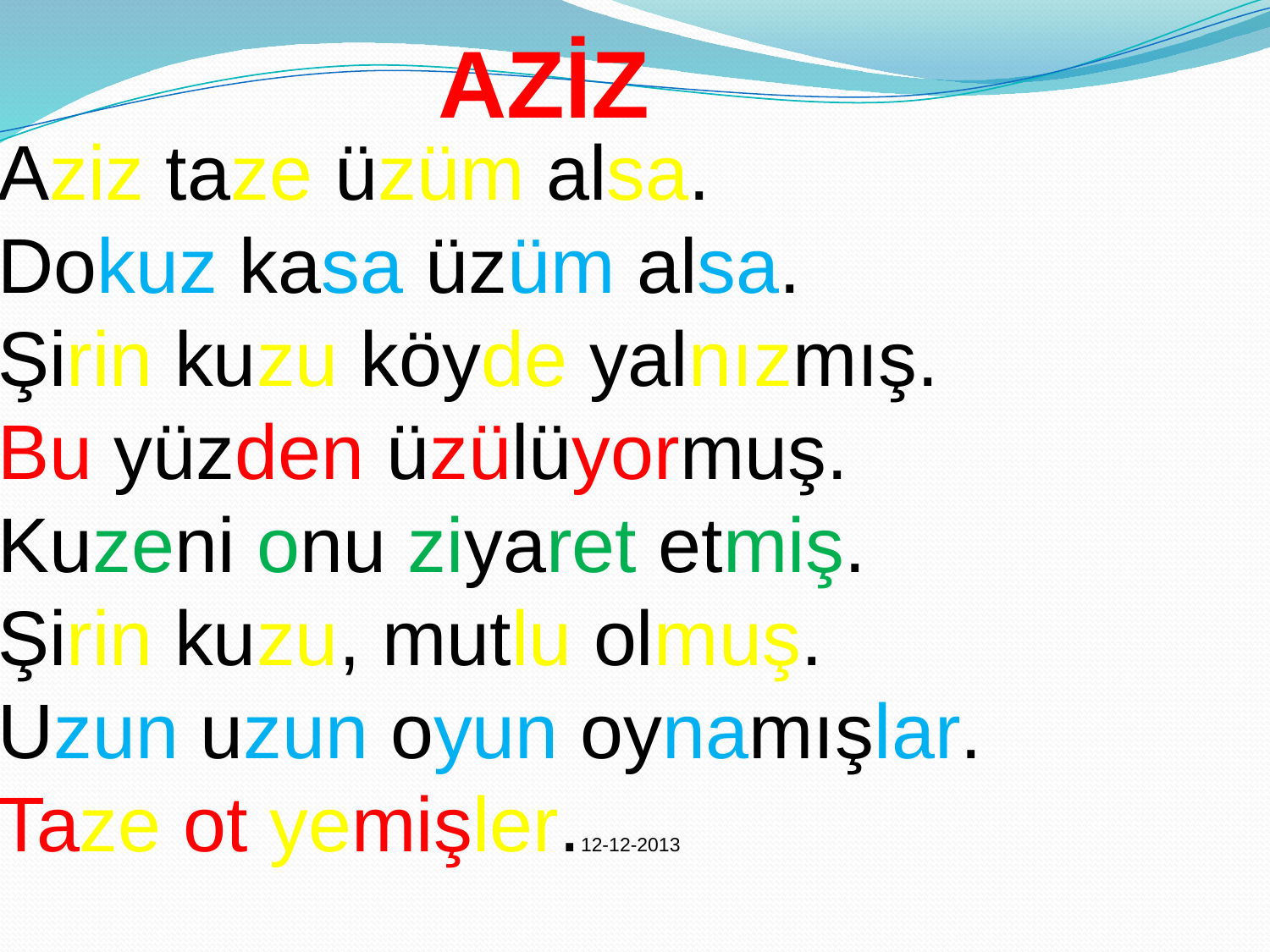

#
AZİZ
Aziz taze üzüm alsa.
Dokuz kasa üzüm alsa.
Şirin kuzu köyde yalnızmış.
Bu yüzden üzülüyormuş.
Kuzeni onu ziyaret etmiş.
Şirin kuzu, mutlu olmuş.
Uzun uzun oyun oynamışlar.
Taze ot yemişler.12-12-2013